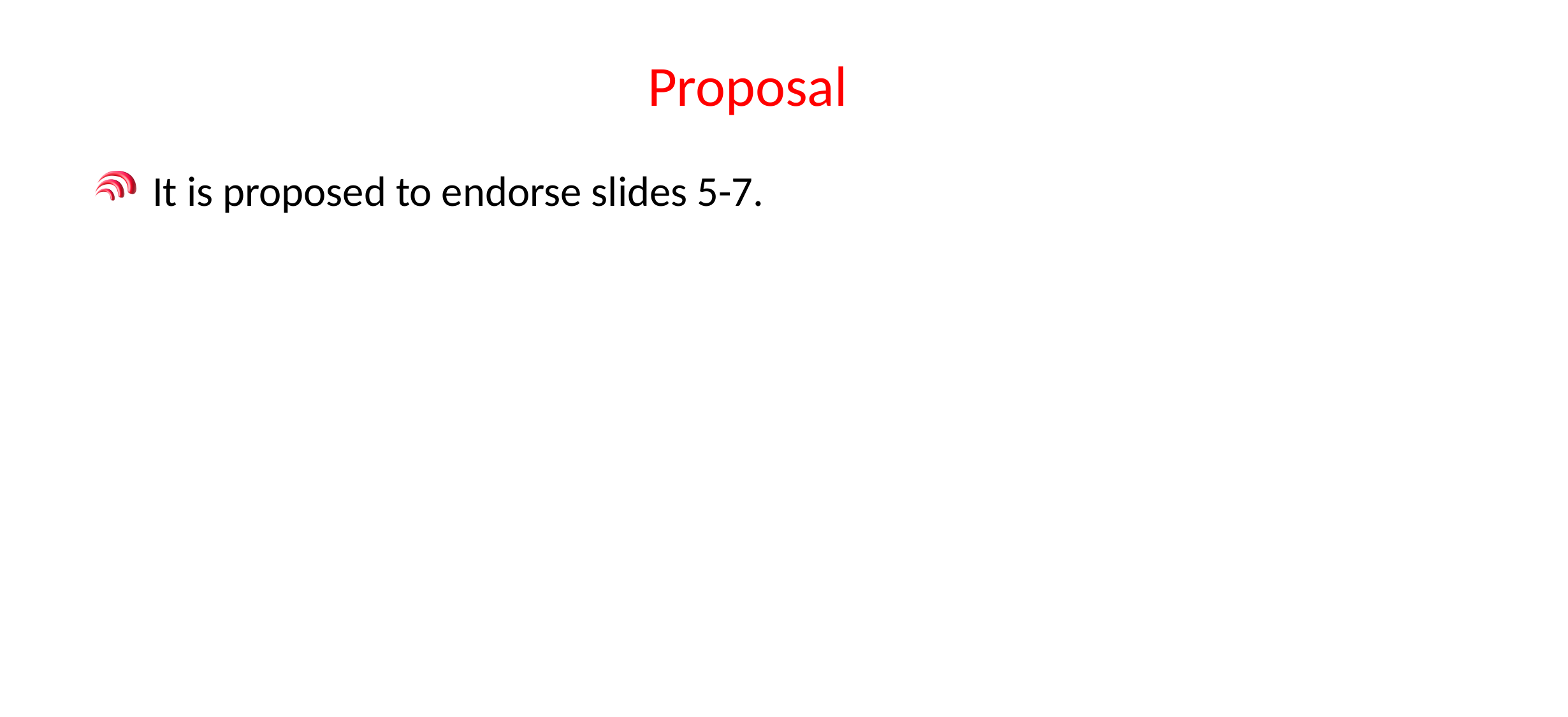

# Proposal
 It is proposed to endorse slides 5-7.